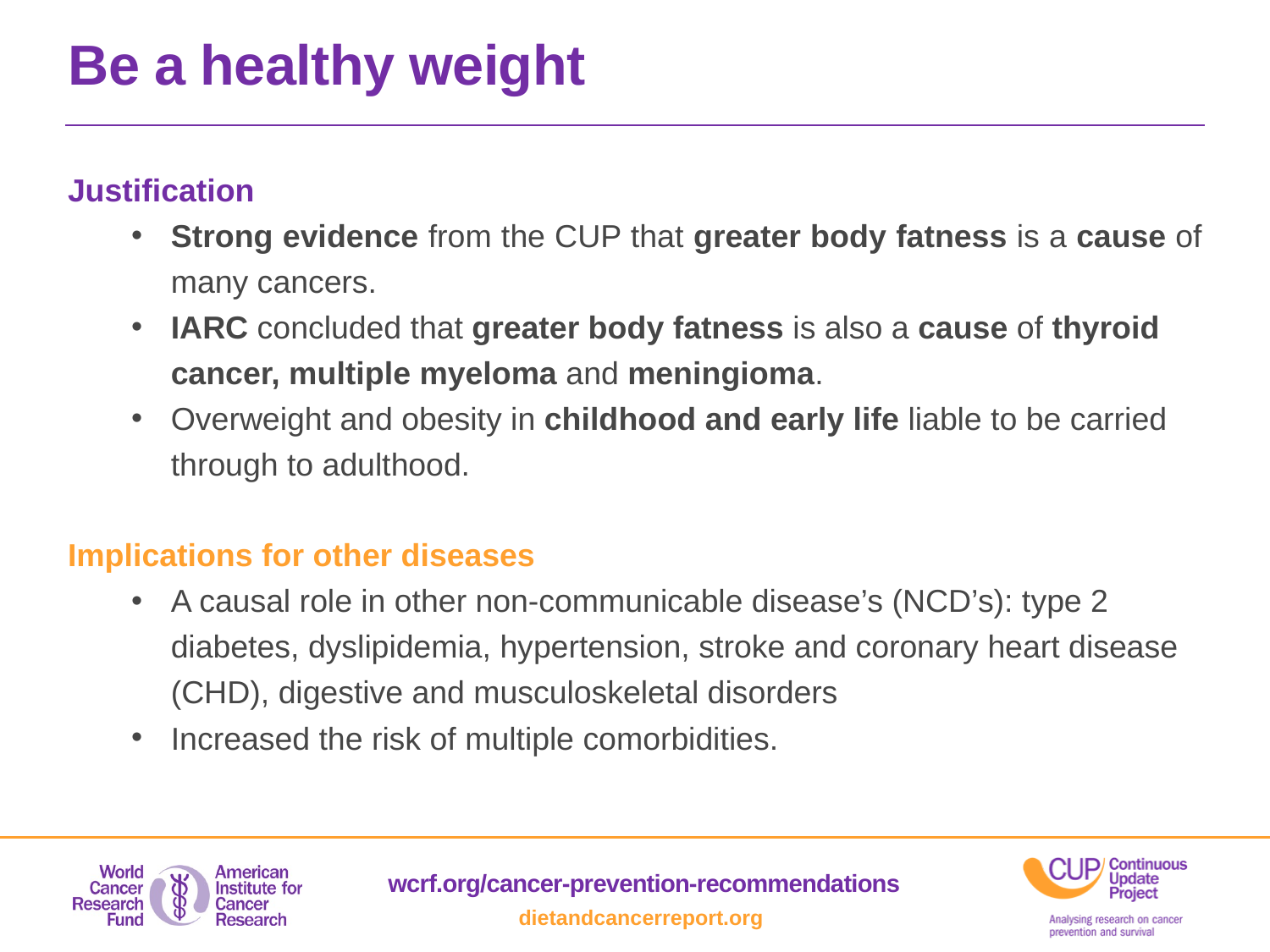

Be a healthy weight
Justification
Strong evidence from the CUP that greater body fatness is a cause of many cancers.
IARC concluded that greater body fatness is also a cause of thyroid cancer, multiple myeloma and meningioma.
Overweight and obesity in childhood and early life liable to be carried through to adulthood.

Implications for other diseases
A causal role in other non-communicable disease’s (NCD’s): type 2 diabetes, dyslipidemia, hypertension, stroke and coronary heart disease (CHD), digestive and musculoskeletal disorders
Increased the risk of multiple comorbidities.
wcrf.org/cancer-prevention-recommendations